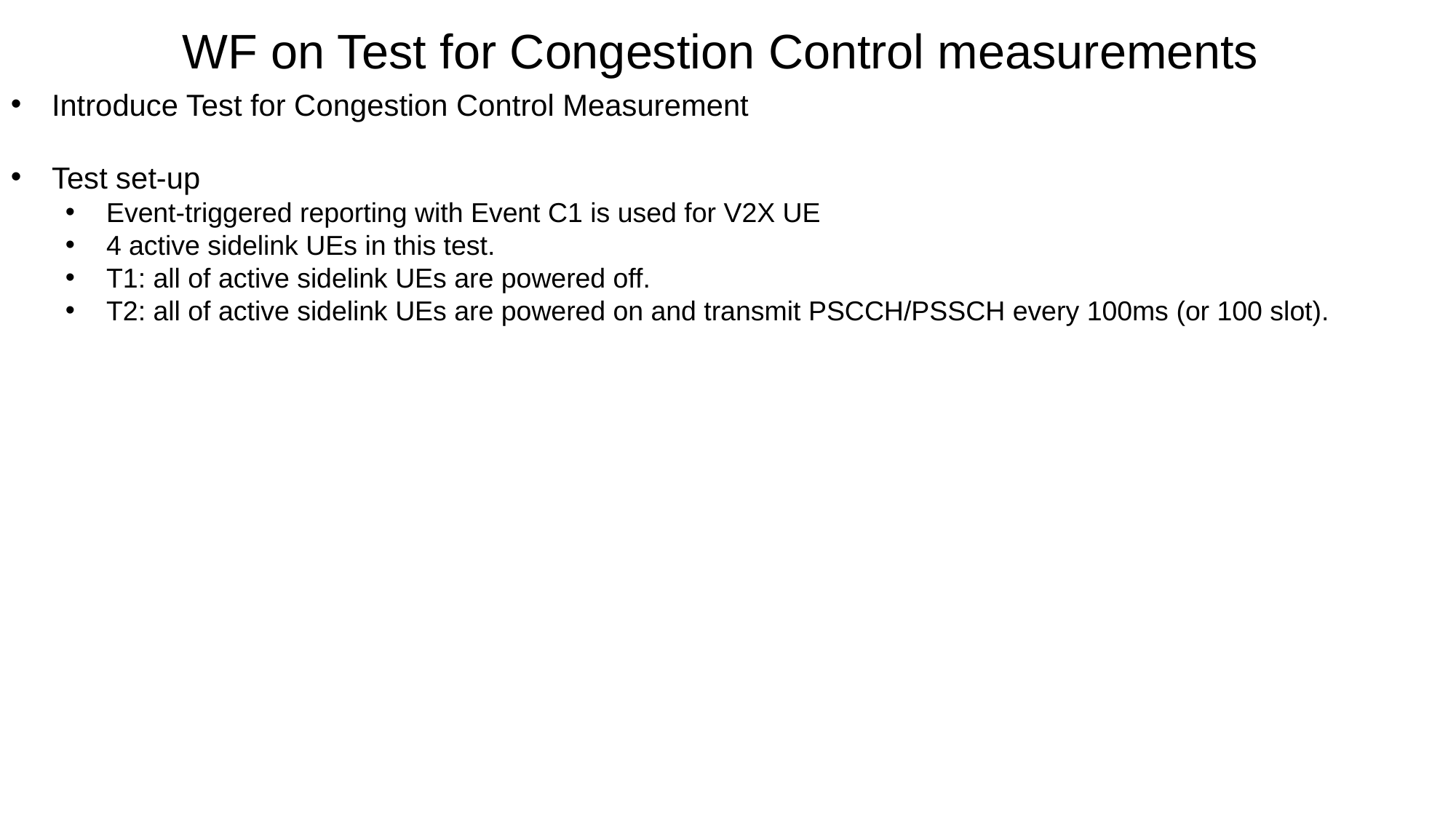

WF on Test for Congestion Control measurements
Introduce Test for Congestion Control Measurement

Test set-up
Event-triggered reporting with Event C1 is used for V2X UE
4 active sidelink UEs in this test.
T1: all of active sidelink UEs are powered off.
T2: all of active sidelink UEs are powered on and transmit PSCCH/PSSCH every 100ms (or 100 slot).